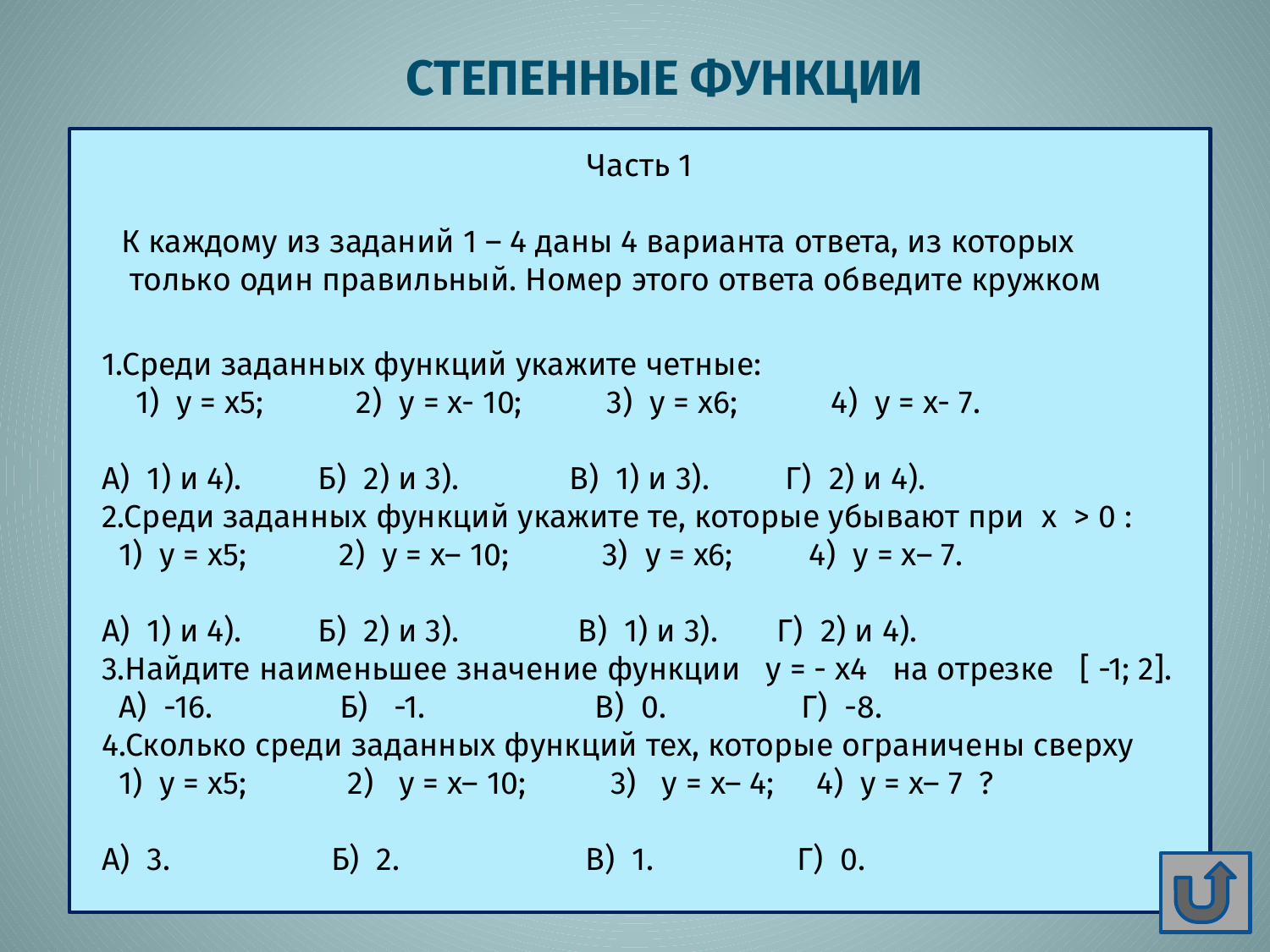

СТЕПЕННЫЕ ФУНКЦИИ

Часть 1

К каждому из заданий 1 – 4 даны 4 варианта ответа, из которых
 только один правильный. Номер этого ответа обведите кружком
1.Среди заданных функций укажите четные:
    1)  у = х5;           2)  у = х- 10;          3)  у = х6;           4)  у = х- 7.

А)  1) и 4).         Б)  2) и 3).             В)  1) и 3).         Г)  2) и 4).
2.Среди заданных функций укажите те, которые убывают при  х  > 0 :
  1)  у = х5;           2)  у = х– 10;           3)  у = х6;         4)  у = х– 7.

А)  1) и 4).         Б)  2) и 3).              В)  1) и 3).       Г)  2) и 4).
3.Найдите наименьшее значение функции   у = - х4   на отрезке   [ -1; 2].
  А)  -16.               Б)   -1.                    В)  0.                Г)  -8.
4.Сколько среди заданных функций тех, которые ограничены сверху
  1)  у = х5;            2)   у = х– 10;          3)   у = х– 4;     4)  у = х– 7  ?

А)  3.                   Б)  2.                      В)  1.                 Г)  0.